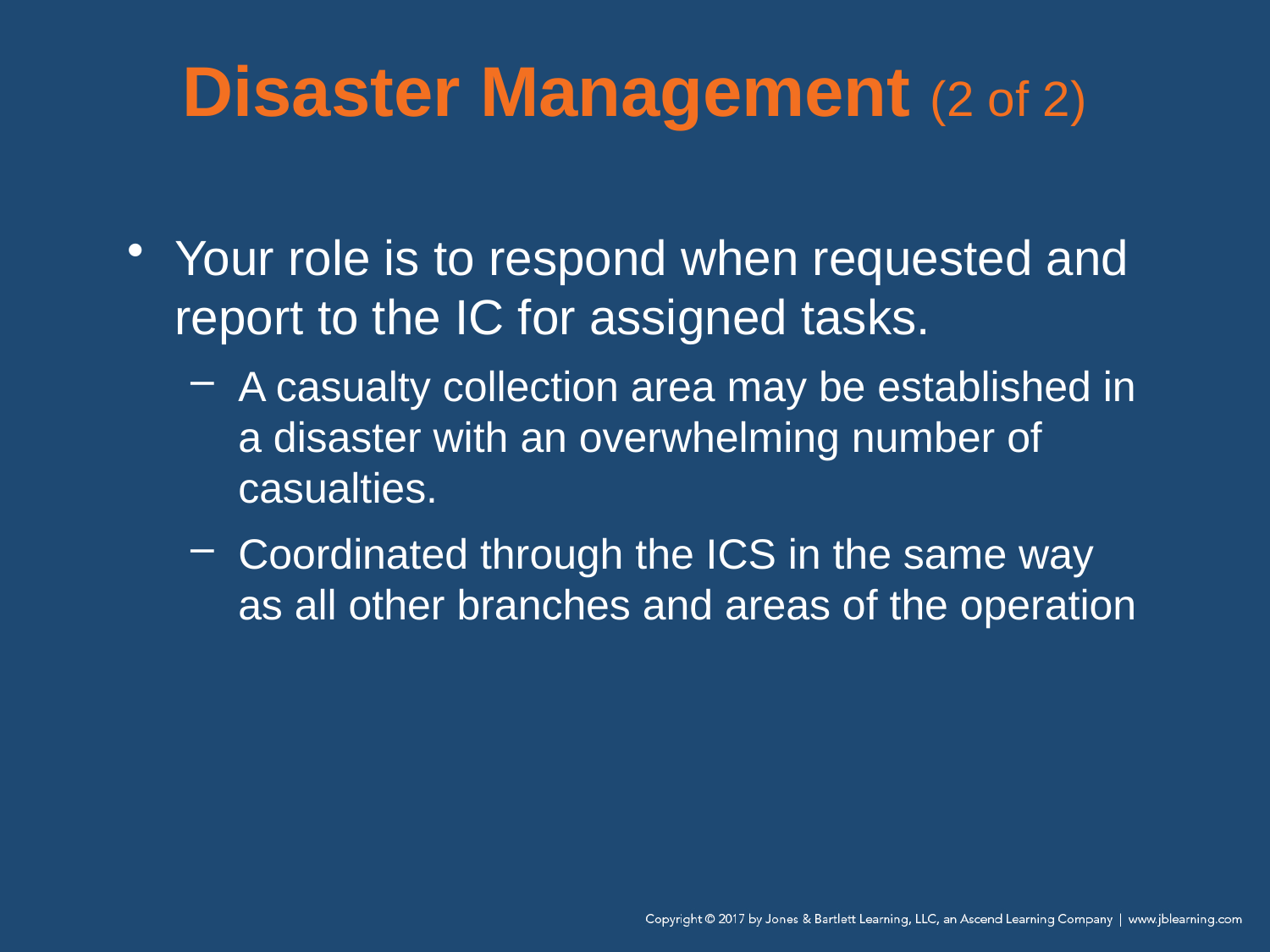

# Disaster Management (2 of 2)
Your role is to respond when requested and report to the IC for assigned tasks.
A casualty collection area may be established in a disaster with an overwhelming number of casualties.
Coordinated through the ICS in the same way as all other branches and areas of the operation